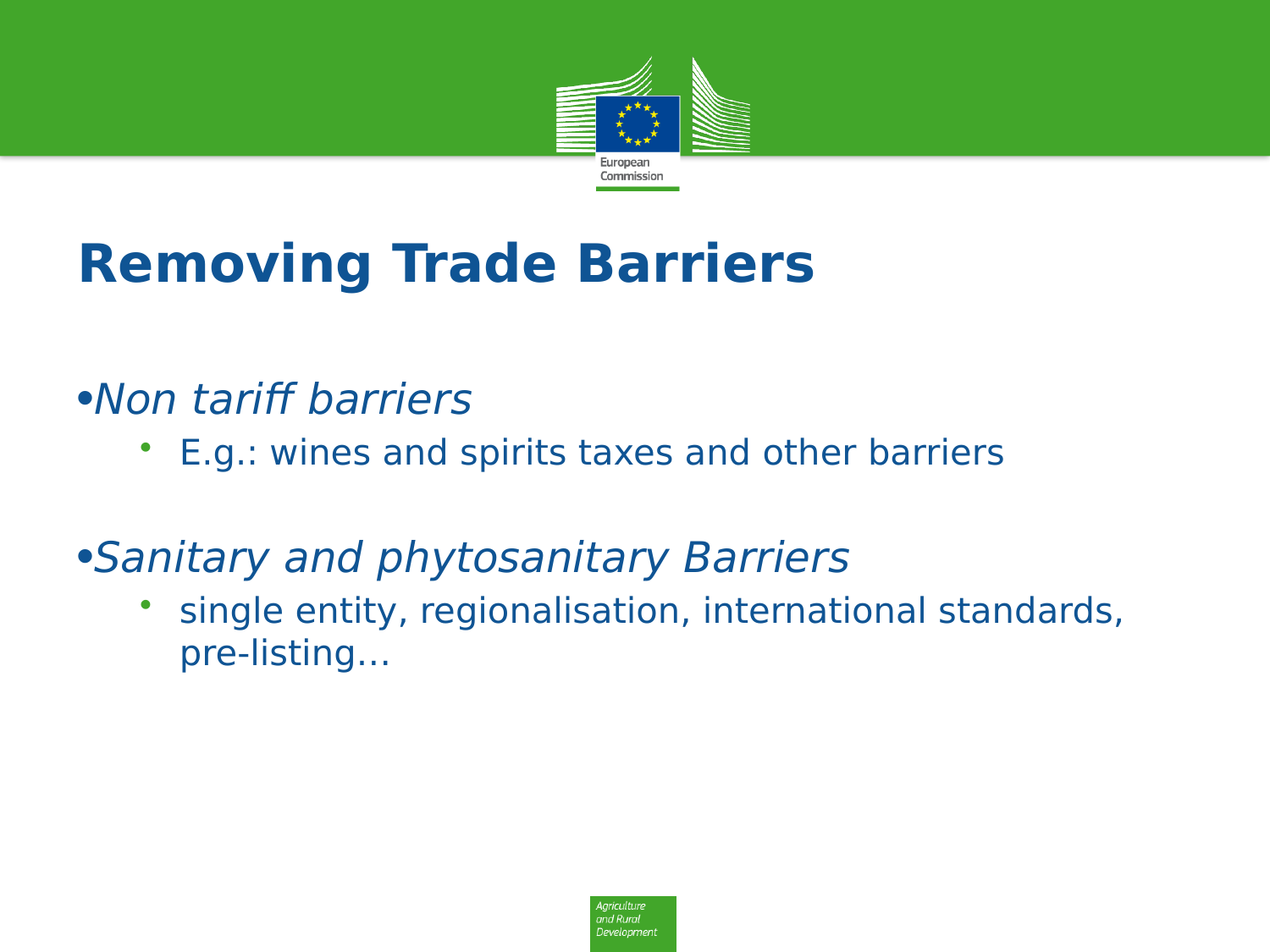

# Removing Trade Barriers
Non tariff barriers
E.g.: wines and spirits taxes and other barriers

Sanitary and phytosanitary Barriers
single entity, regionalisation, international standards, pre-listing…